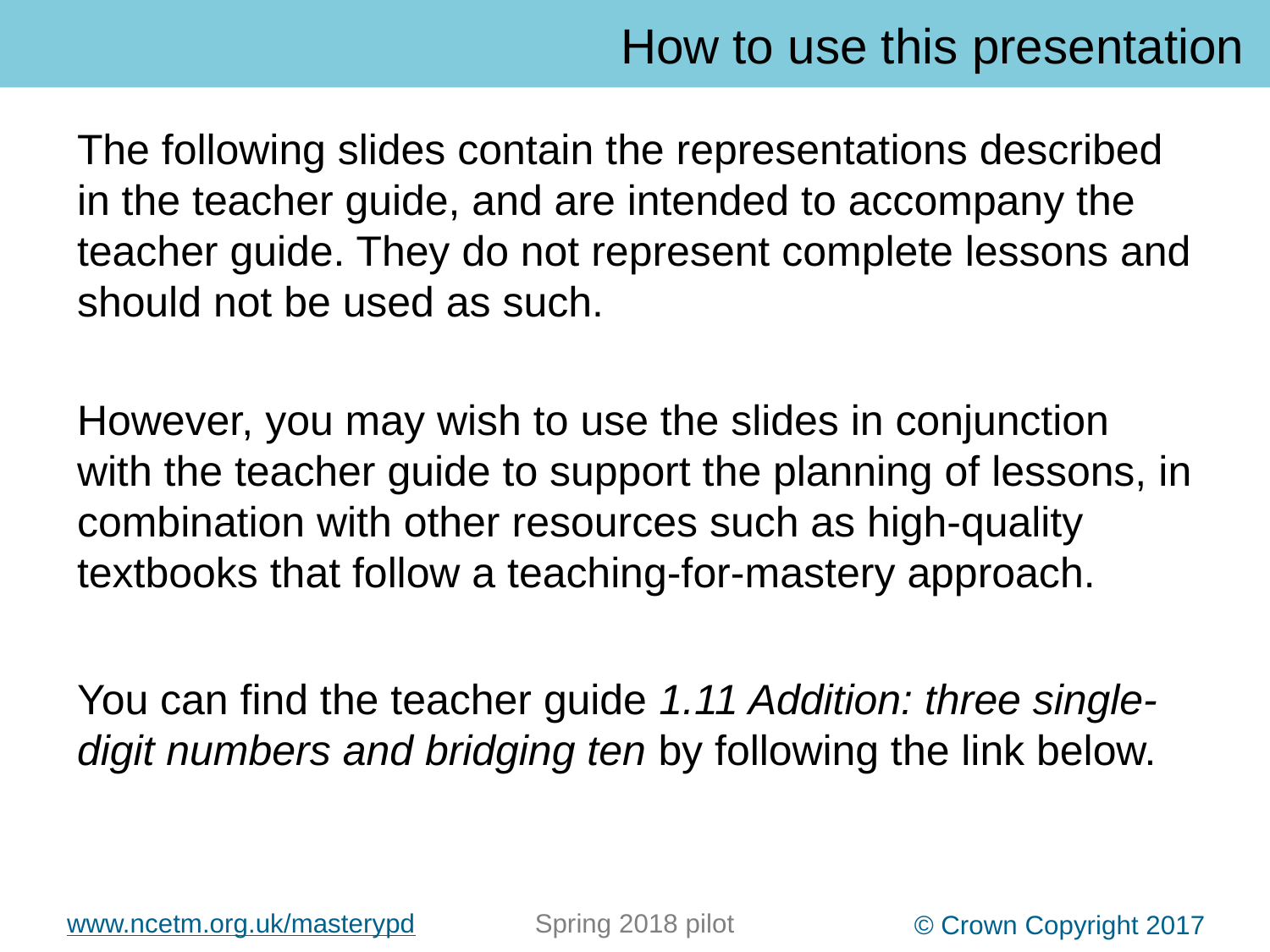

How to use this presentation
You can find the teacher guide 1.11 Addition: three single-digit numbers and bridging ten by following the link below.